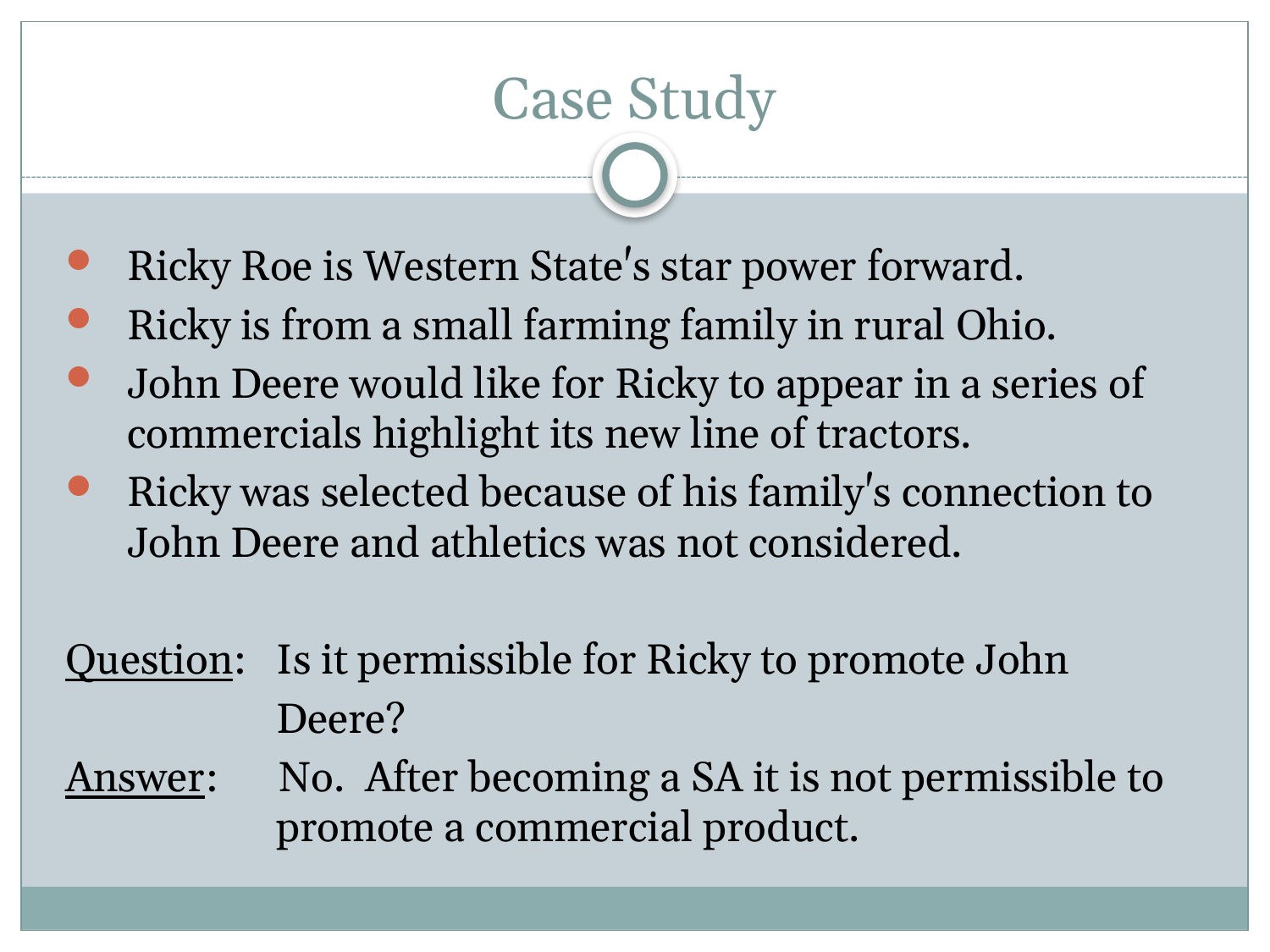

# Case Study
Ricky Roe is Western State's star power forward.
Ricky is from a small farming family in rural Ohio.
John Deere would like for Ricky to appear in a series of commercials highlight its new line of tractors.
Ricky was selected because of his family's connection to John Deere and athletics was not considered.

Question:   Is it permissible for Ricky to promote John
	Deere?
Answer:      No.  After becoming a SA it is not permissible to promote a commercial product.